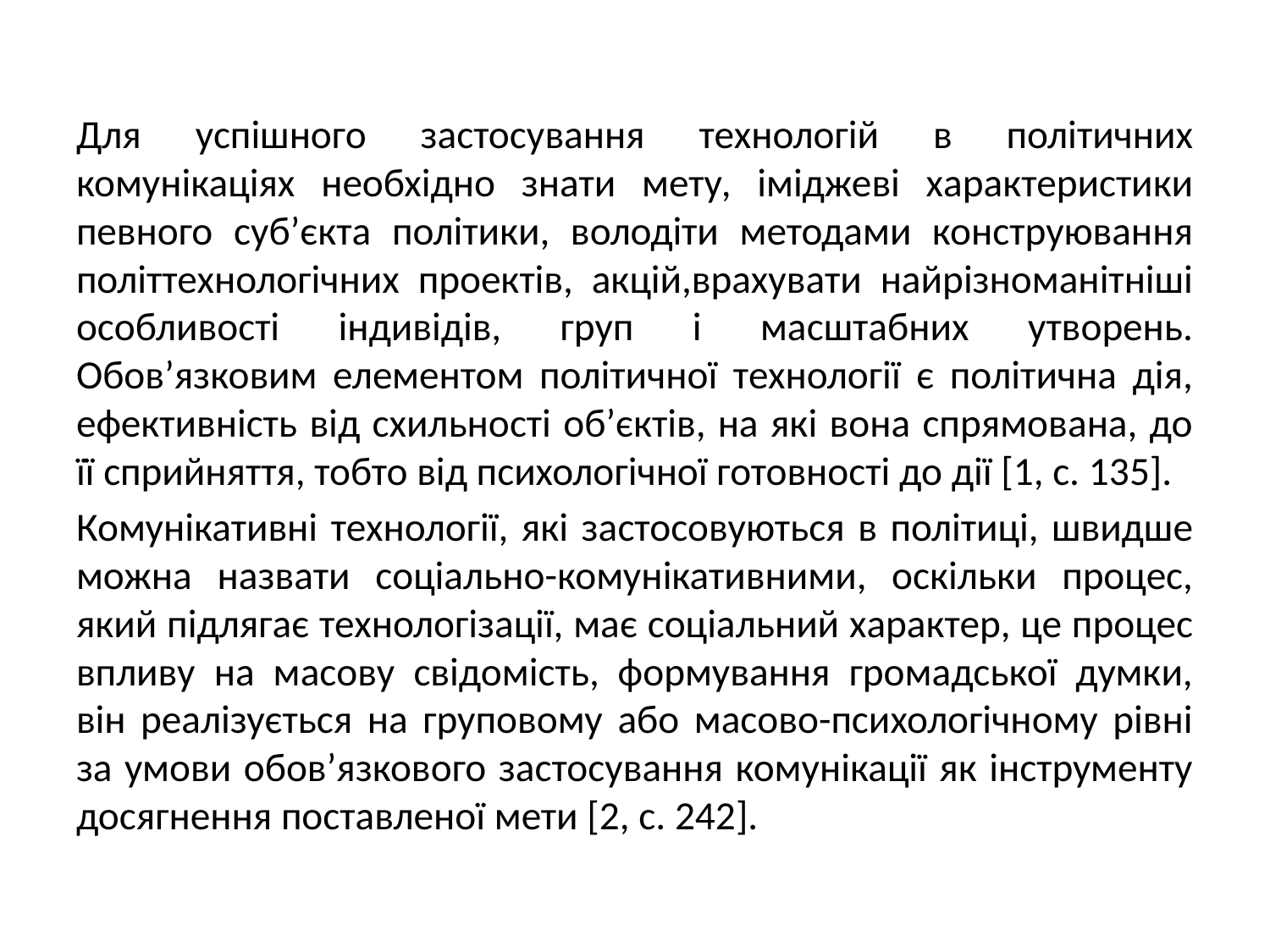

Для успішного застосування технологій в політичних комунікаціях необхідно знати мету, іміджеві характеристики певного суб’єкта політики, володіти методами конструювання політтехнологічних проектів, акцій,врахувати найрізноманітніші особливості індивідів, груп і масштабних утворень. Обов’язковим елементом політичної технології є політична дія, ефективність від схильності об’єктів, на які вона спрямована, до її сприйняття, тобто від психологічної готовності до дії [1, с. 135].
Комунікативні технології, які застосовуються в політиці, швидше можна назвати соціально-комунікативними, оскільки процес, який підлягає технологізації, має соціальний характер, це процес впливу на масову свідомість, формування громадської думки, він реалізується на груповому або масово-психологічному рівні за умови обов’язкового застосування комунікації як інструменту досягнення поставленої мети [2, с. 242].